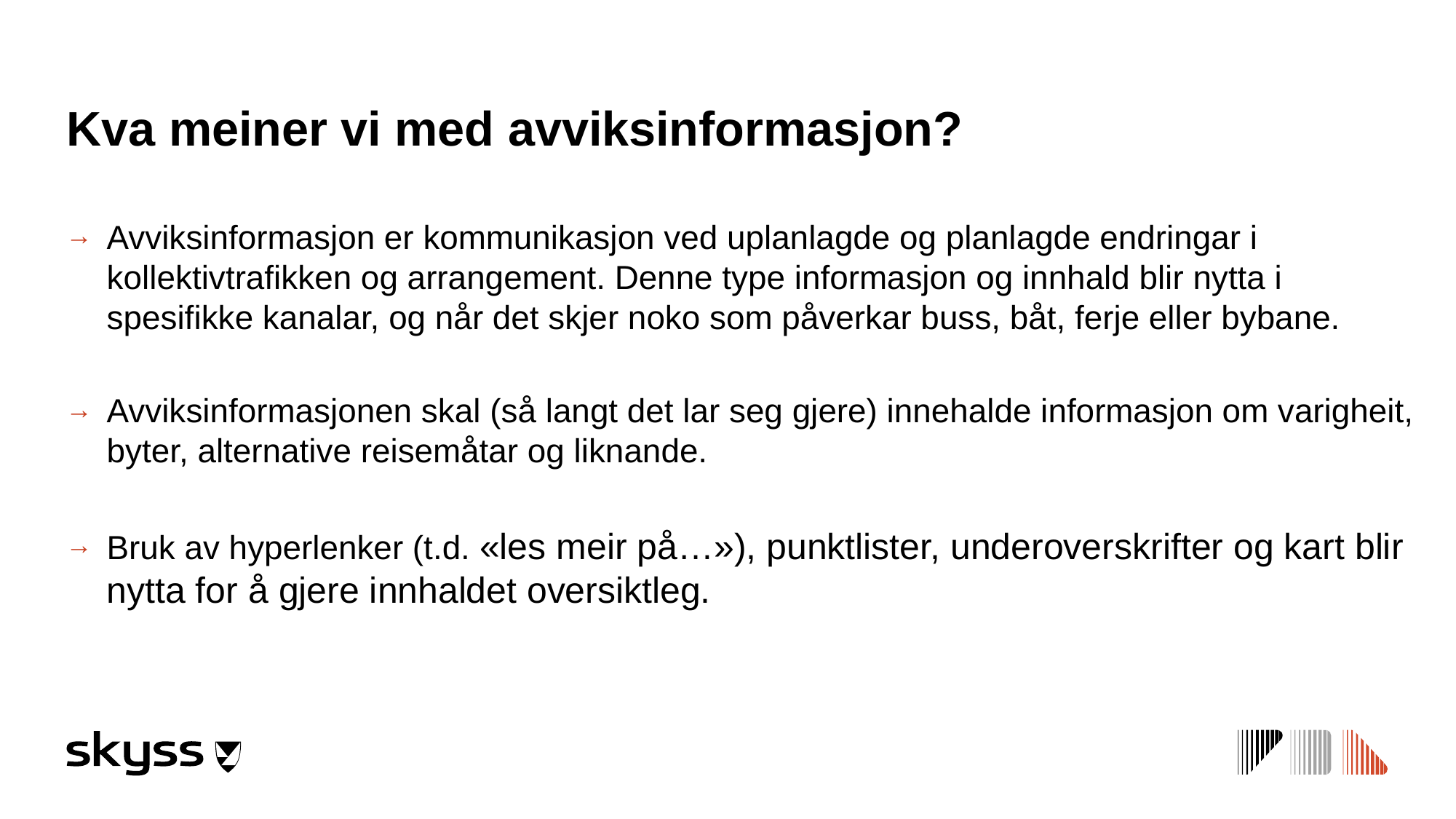

# Kva meiner vi med avviksinformasjon?
Avviksinformasjon er kommunikasjon ved uplanlagde og planlagde endringar i kollektivtrafikken og arrangement. Denne type informasjon og innhald blir nytta i spesifikke kanalar, og når det skjer noko som påverkar buss, båt, ferje eller bybane.

Avviksinformasjonen skal (så langt det lar seg gjere) innehalde informasjon om varigheit, byter, alternative reisemåtar og liknande.

Bruk av hyperlenker (t.d. «les meir på…»), punktlister, underoverskrifter og kart blir nytta for å gjere innhaldet oversiktleg.